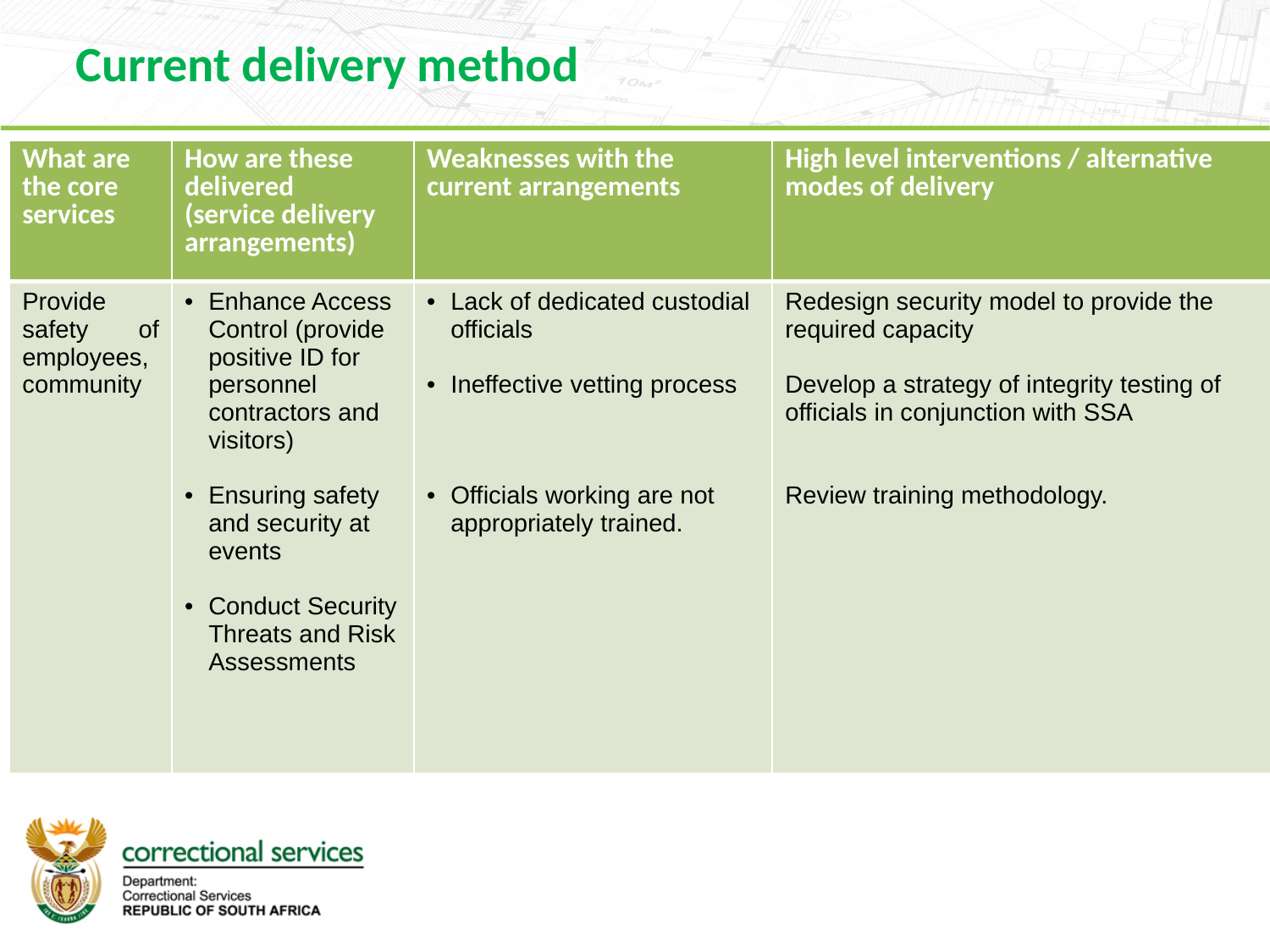

Current delivery method
| What are the core services | How are these delivered (service delivery arrangements) | Weaknesses with the current arrangements | High level interventions / alternative modes of delivery |
| --- | --- | --- | --- |
| Provide safety of employees, community | Enhance Access Control (provide positive ID for personnel contractors and visitors) Ensuring safety and security at events Conduct Security Threats and Risk Assessments | Lack of dedicated custodial officials Ineffective vetting process Officials working are not appropriately trained. | Redesign security model to provide the required capacity Develop a strategy of integrity testing of officials in conjunction with SSA Review training methodology. |